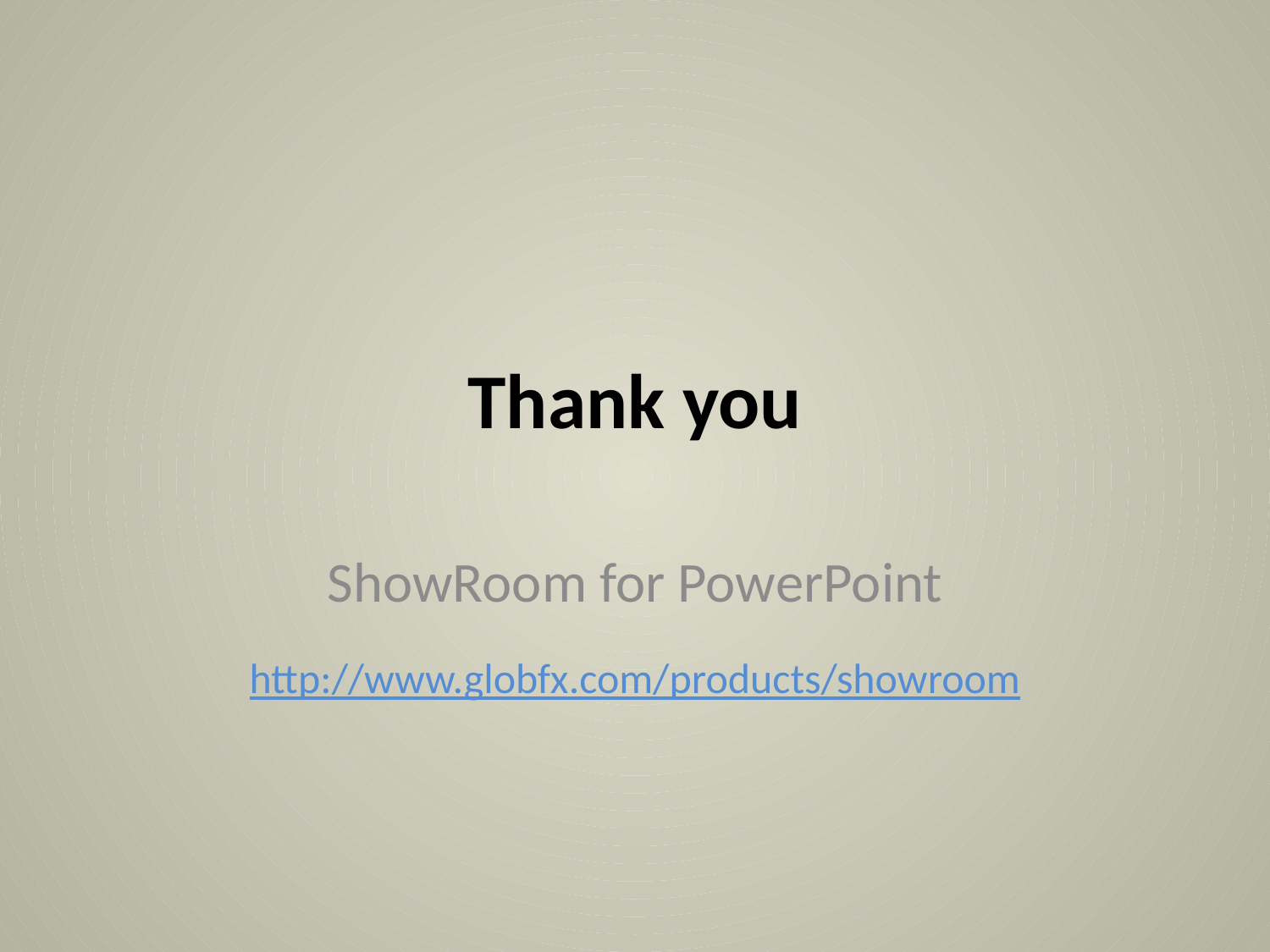

# Thank you
ShowRoom for PowerPoint
http://www.globfx.com/products/showroom